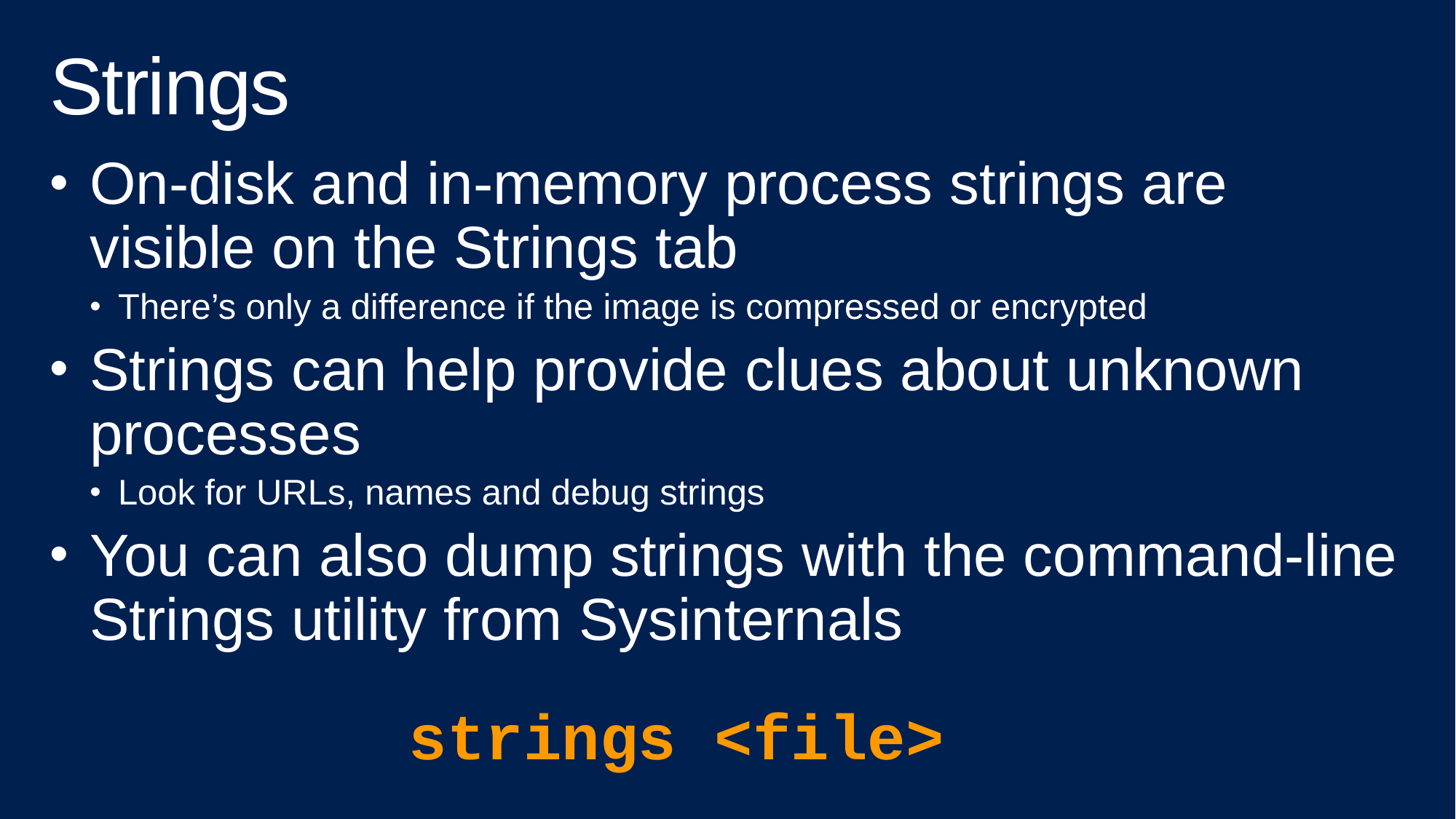

# Strings
On-disk and in-memory process strings are visible on the Strings tab
There’s only a difference if the image is compressed or encrypted
Strings can help provide clues about unknown processes
Look for URLs, names and debug strings
You can also dump strings with the command-line Strings utility from Sysinternals
strings <file>